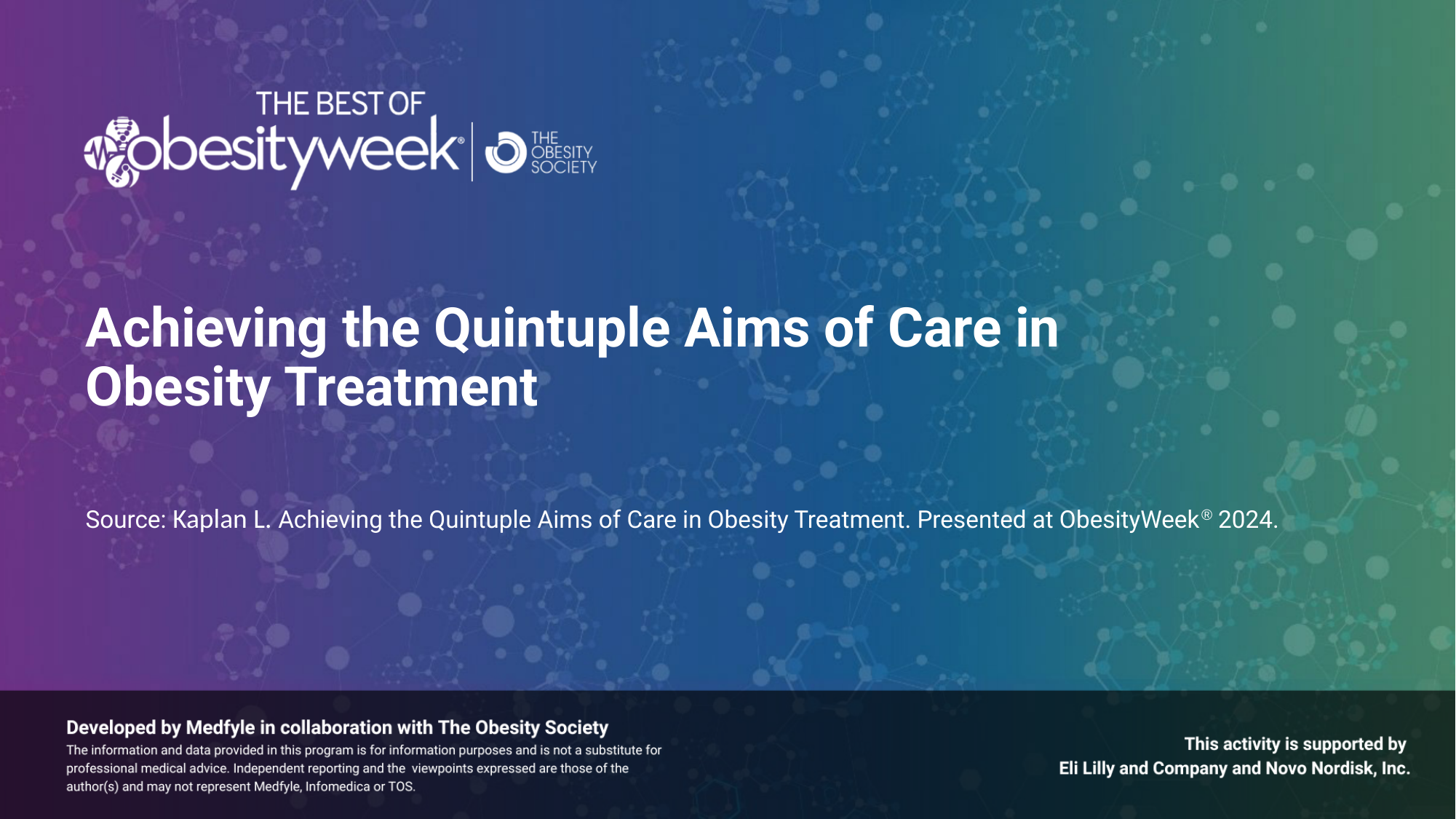

Achieving the Quintuple Aims of Care in Obesity Treatment
# Source: Kaplan L. Achieving the Quintuple Aims of Care in Obesity Treatment. Presented at ObesityWeek® 2024.